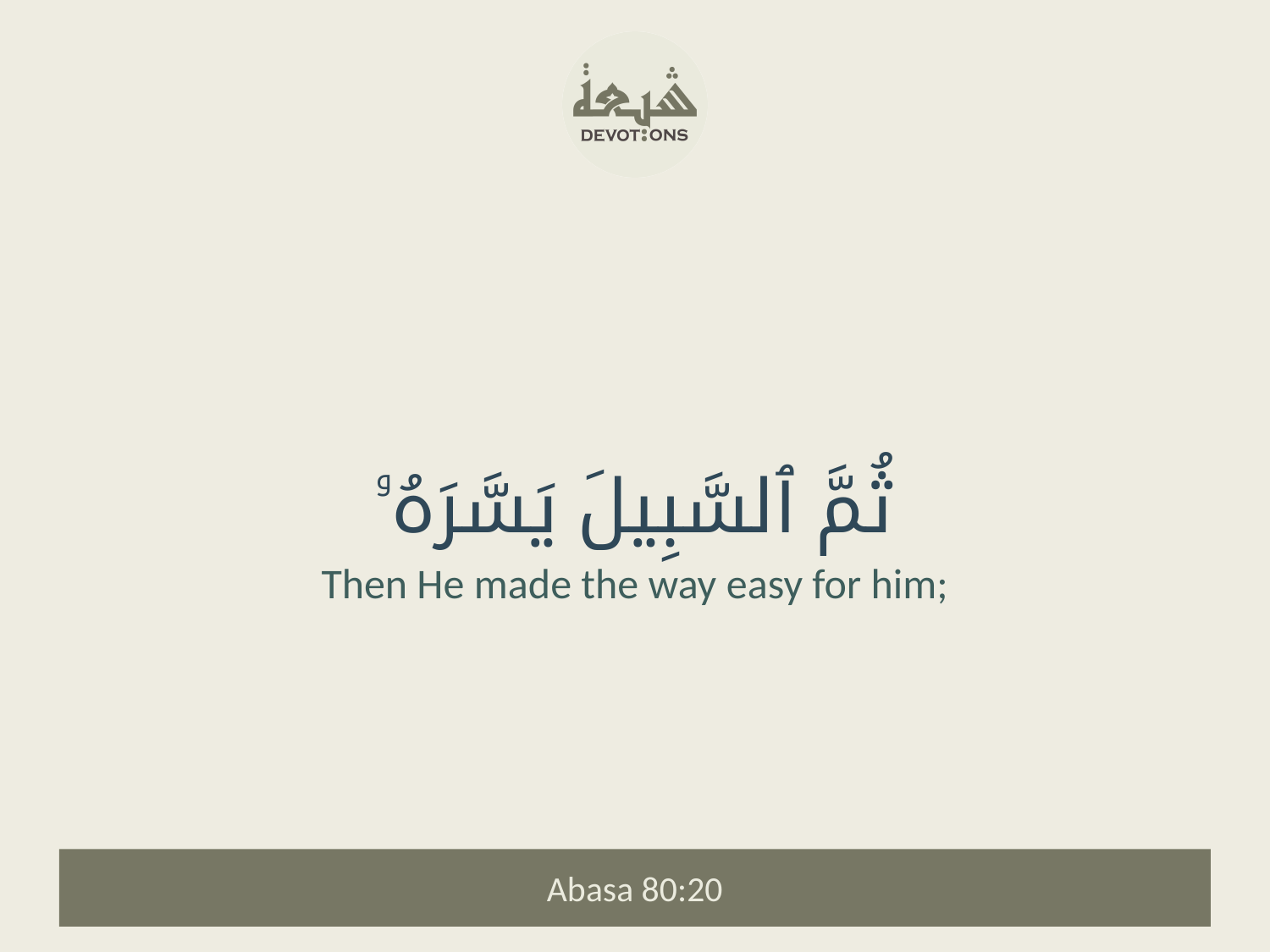

ثُمَّ ٱلسَّبِيلَ يَسَّرَهُۥ
Then He made the way easy for him;
Abasa 80:20